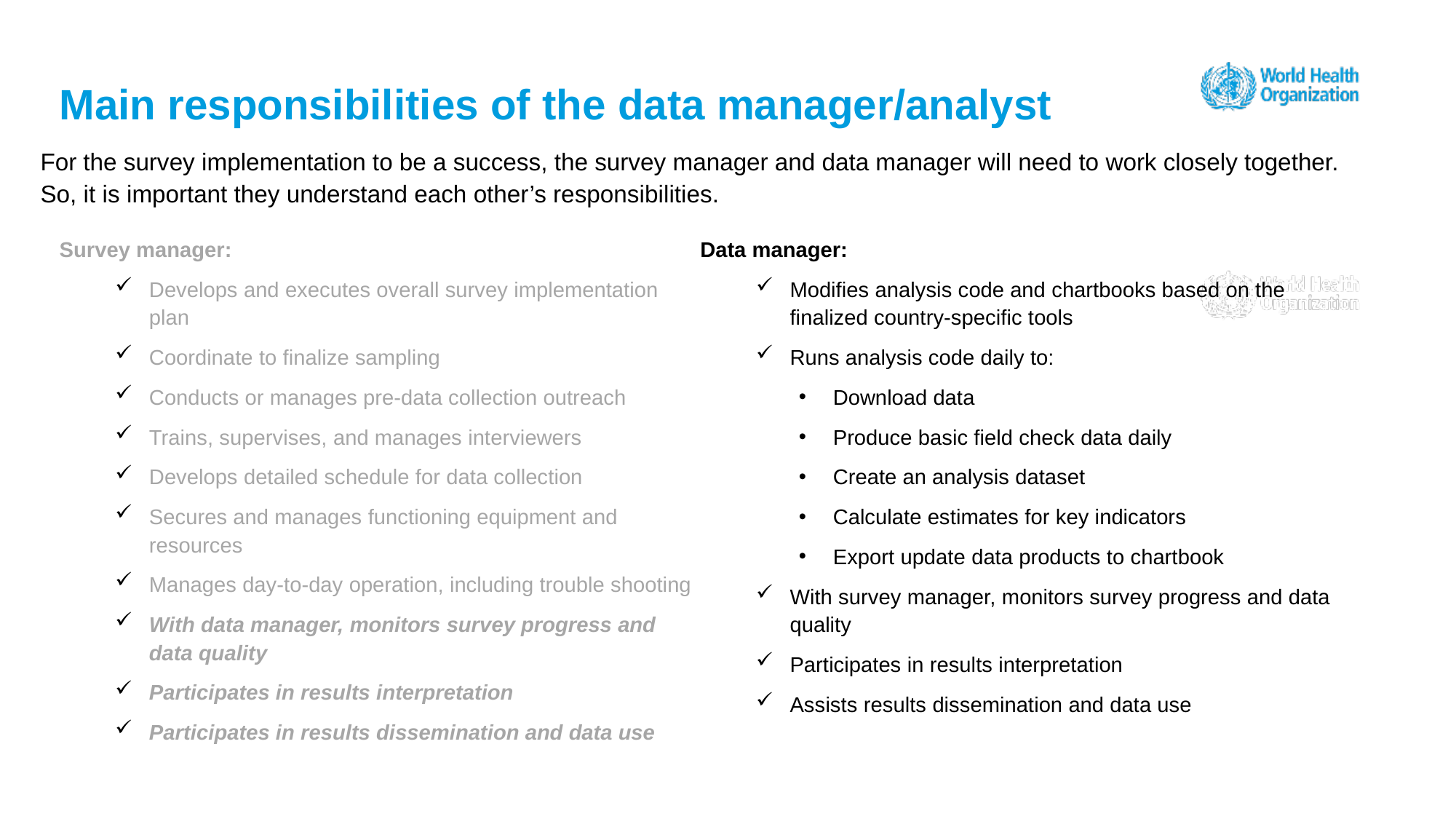

# Main responsibilities of the data manager/analyst
For the survey implementation to be a success, the survey manager and data manager will need to work closely together. So, it is important they understand each other’s responsibilities.

Survey manager:
Develops and executes overall survey implementation plan
Coordinate to finalize sampling
Conducts or manages pre-data collection outreach
Trains, supervises, and manages interviewers
Develops detailed schedule for data collection
Secures and manages functioning equipment and resources
Manages day-to-day operation, including trouble shooting
With data manager, monitors survey progress and data quality
Participates in results interpretation
Participates in results dissemination and data use
Data manager:
Modifies analysis code and chartbooks based on the finalized country-specific tools
Runs analysis code daily to:
Download data
Produce basic field check data daily
Create an analysis dataset
Calculate estimates for key indicators
Export update data products to chartbook
With survey manager, monitors survey progress and data quality
Participates in results interpretation
Assists results dissemination and data use